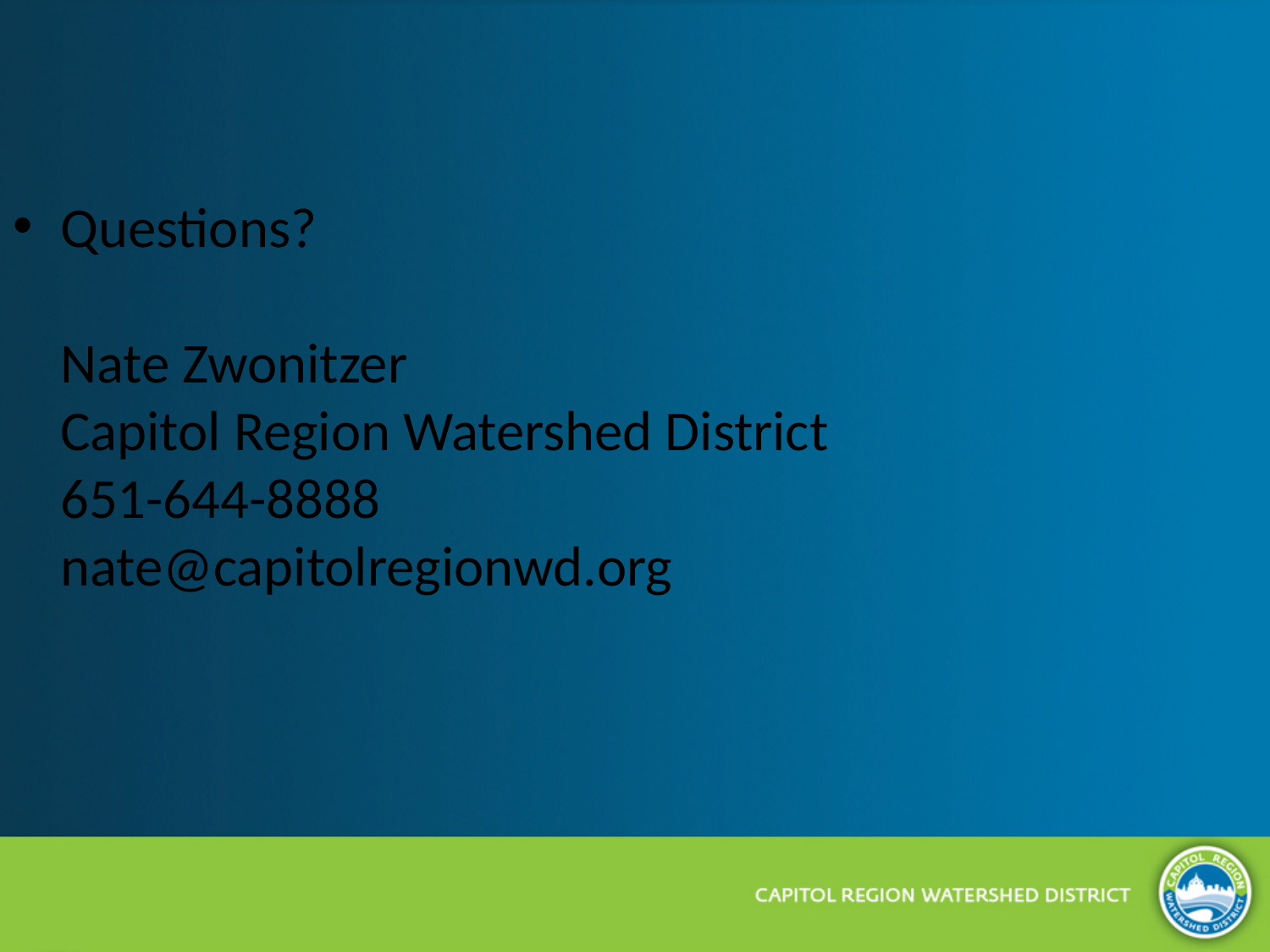

Questions?
Nate Zwonitzer
Capitol Region Watershed District
651-644-8888
nate@capitolregionwd.org